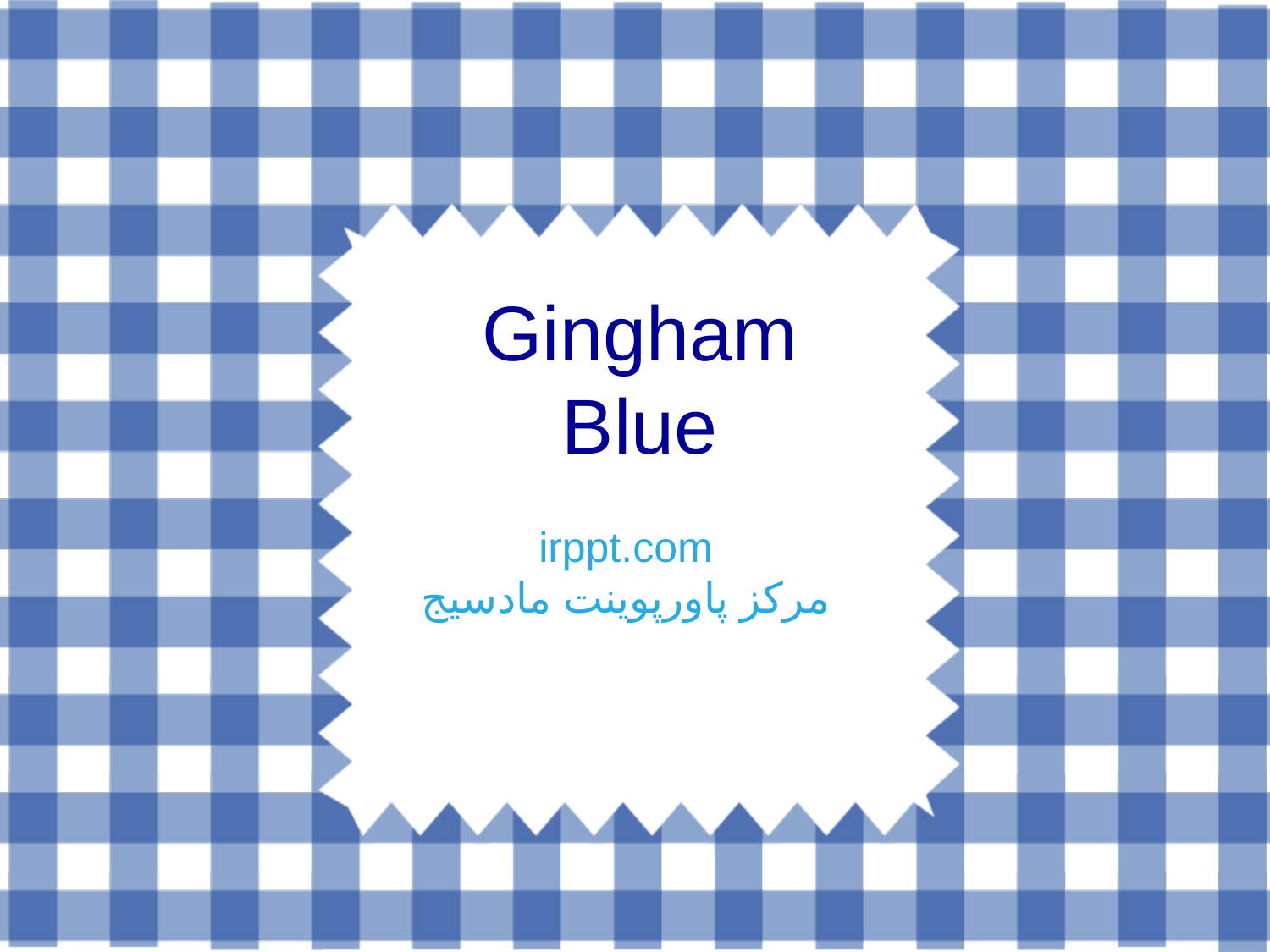

# Gingham Blue
irppt.com
مرکز پاورپوینت مادسیج